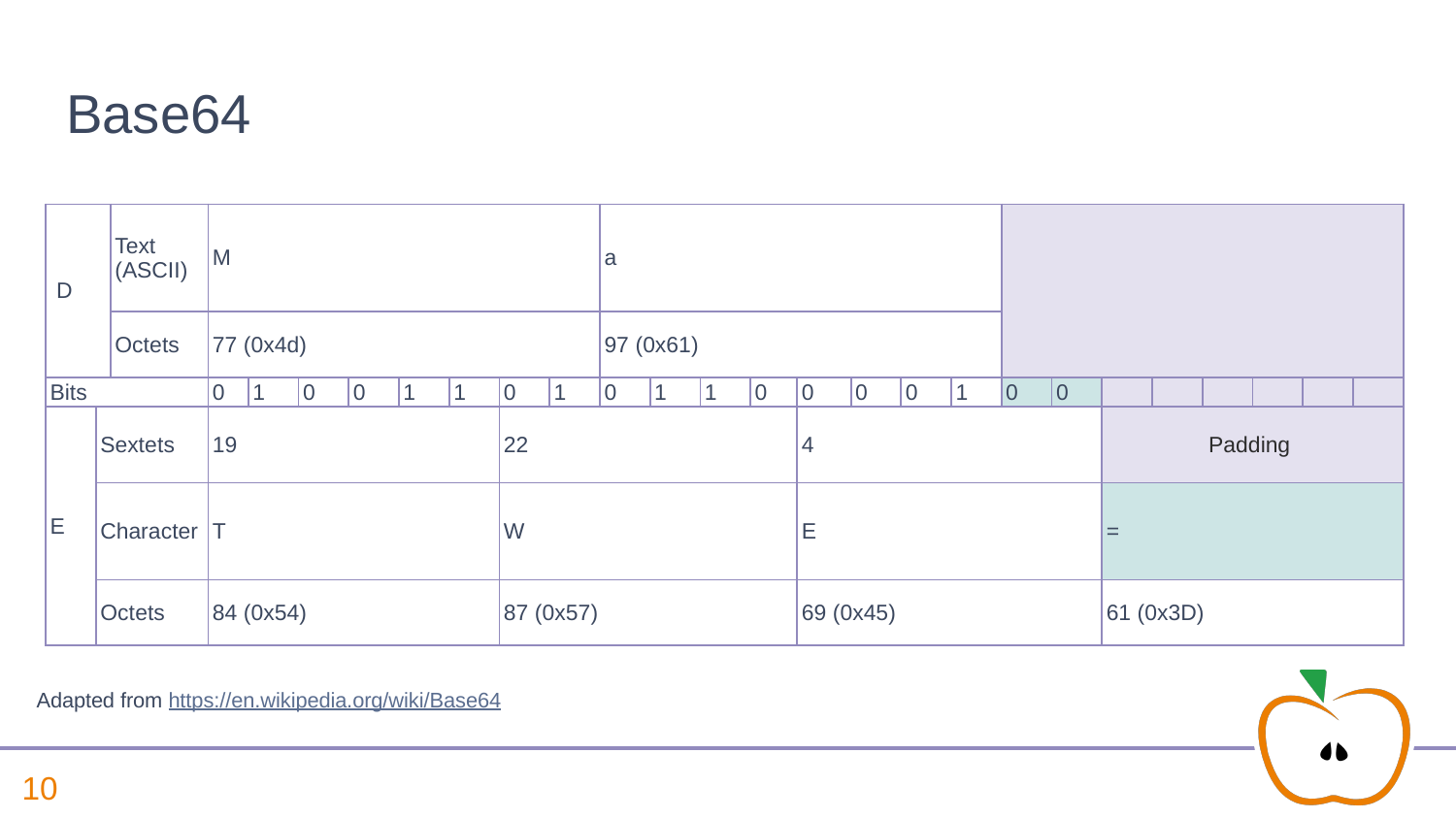

# Base64
| D | Text (ASCII) | Text (ASCII) | M |  |  |  |  |  |  |  | a |  |  |  |  |  |  |  |  |  |  |  |  |  |  |  |
| --- | --- | --- | --- | --- | --- | --- | --- | --- | --- | --- | --- | --- | --- | --- | --- | --- | --- | --- | --- | --- | --- | --- | --- | --- | --- | --- |
|  | Octets | Octets | 77 (0x4d) |  |  |  |  |  |  |  | 97 (0x61) |  |  |  |  |  |  |  |  |  |  |  |  |  |  |  |
| Bits |  |  | 0 | 1 | 0 | 0 | 1 | 1 | 0 | 1 | 0 | 1 | 1 | 0 | 0 | 0 | 0 | 1 | 0 | 0 |  |  |  |  |  |  |
| E | Sextets |  | 19 |  |  |  |  |  | 22 |  |  |  |  |  | 4 |  |  |  |  |  | Padding |  |  |  |  |  |
|  | Character |  | T |  |  |  |  |  | W |  |  |  |  |  | E |  |  |  |  |  | = |  |  |  |  |  |
|  | Octets |  | 84 (0x54) |  |  |  |  |  | 87 (0x57) |  |  |  |  |  | 69 (0x45) |  |  |  |  |  | 61 (0x3D) |  |  |  |  |  |
Adapted from https://en.wikipedia.org/wiki/Base64